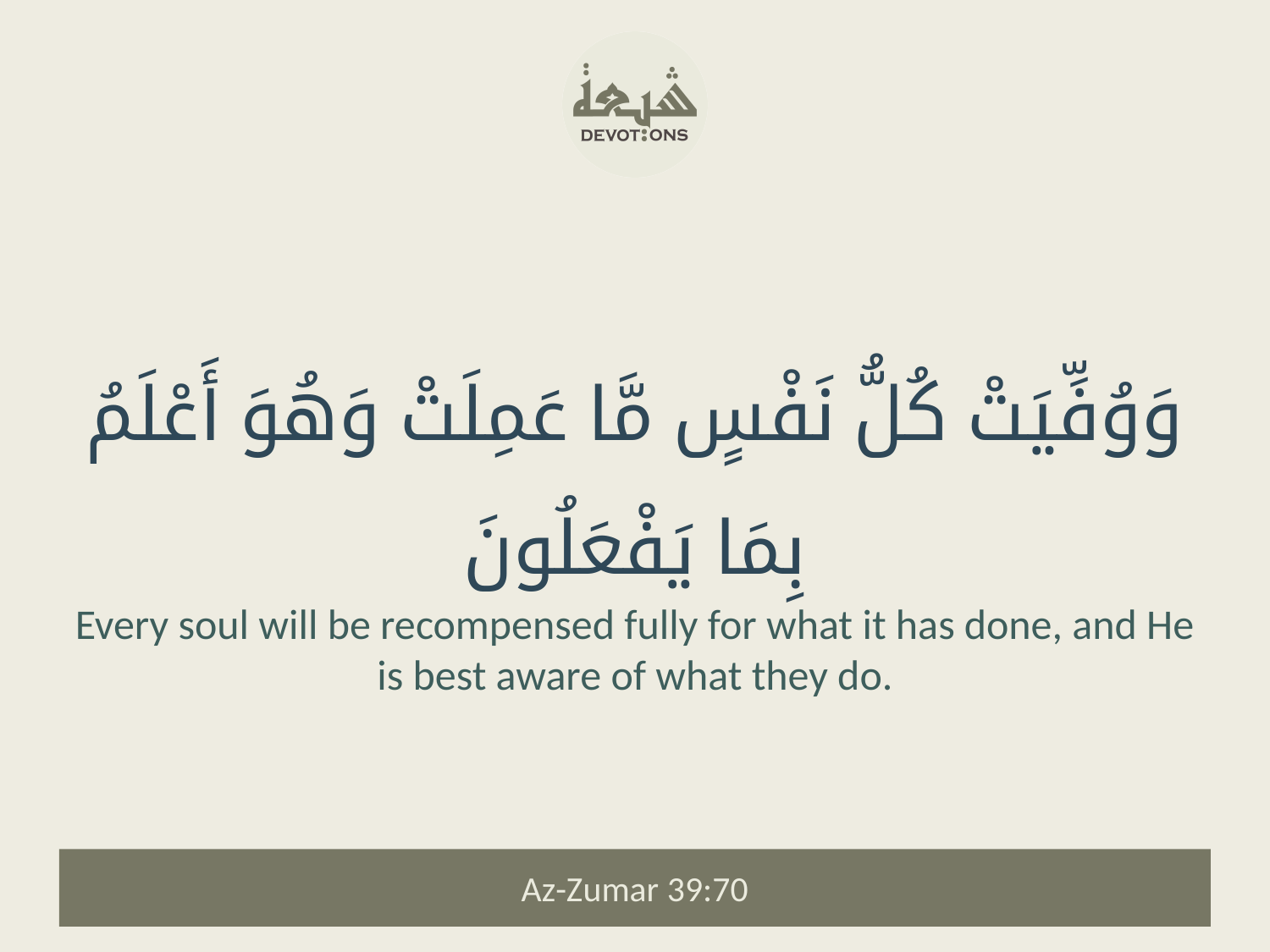

وَوُفِّيَتْ كُلُّ نَفْسٍ مَّا عَمِلَتْ وَهُوَ أَعْلَمُ بِمَا يَفْعَلُونَ
Every soul will be recompensed fully for what it has done, and He is best aware of what they do.
Az-Zumar 39:70